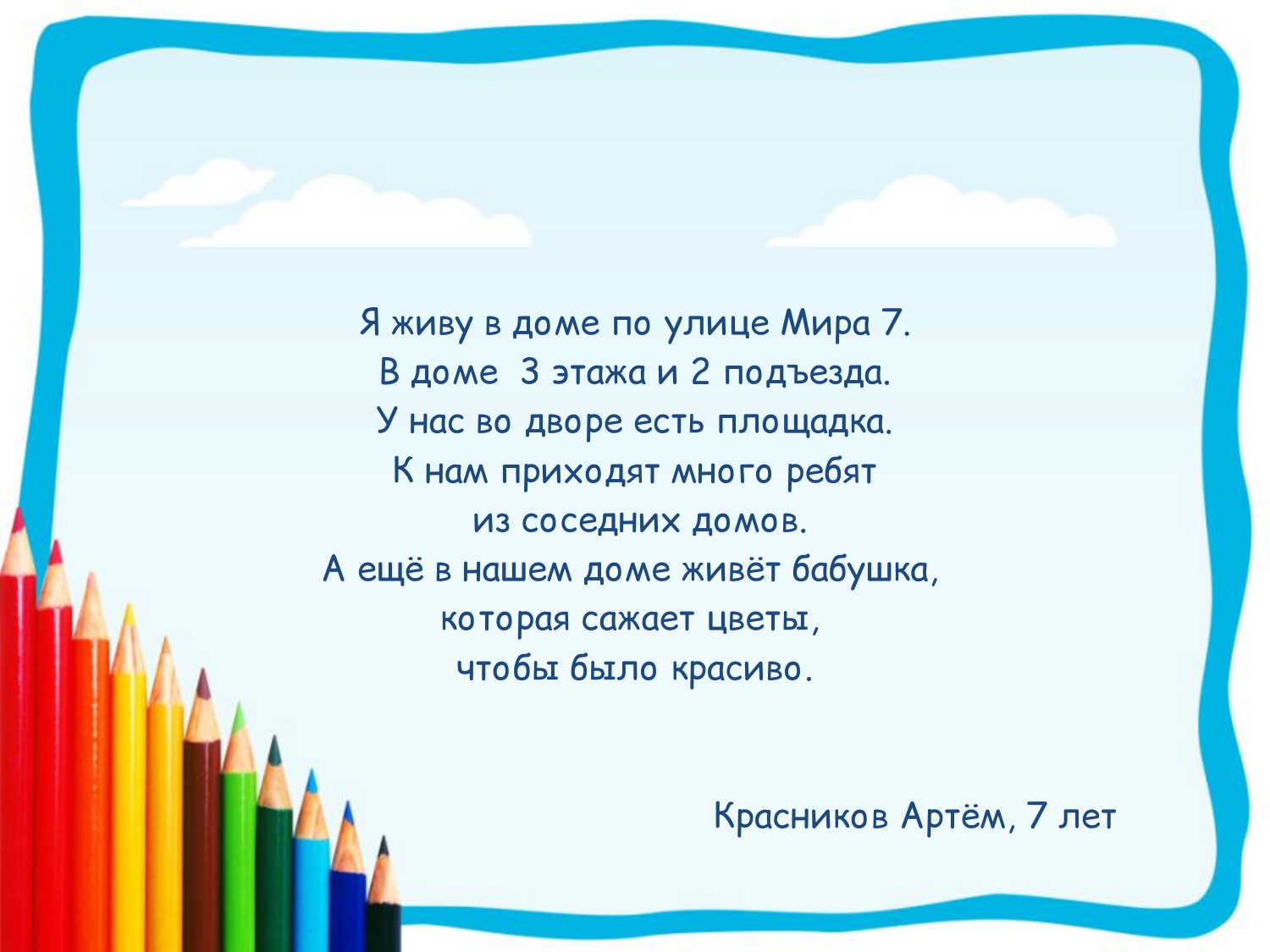

#

Я живу в доме по улице Мира 7.
В доме  3 этажа и 2 подъезда.
У нас во дворе есть площадка.
К нам приходят много ребят
 из соседних домов.
А ещё в нашем доме живёт бабушка,
которая сажает цветы,
чтобы было красиво.

                                                     Красников Артём, 7 лет